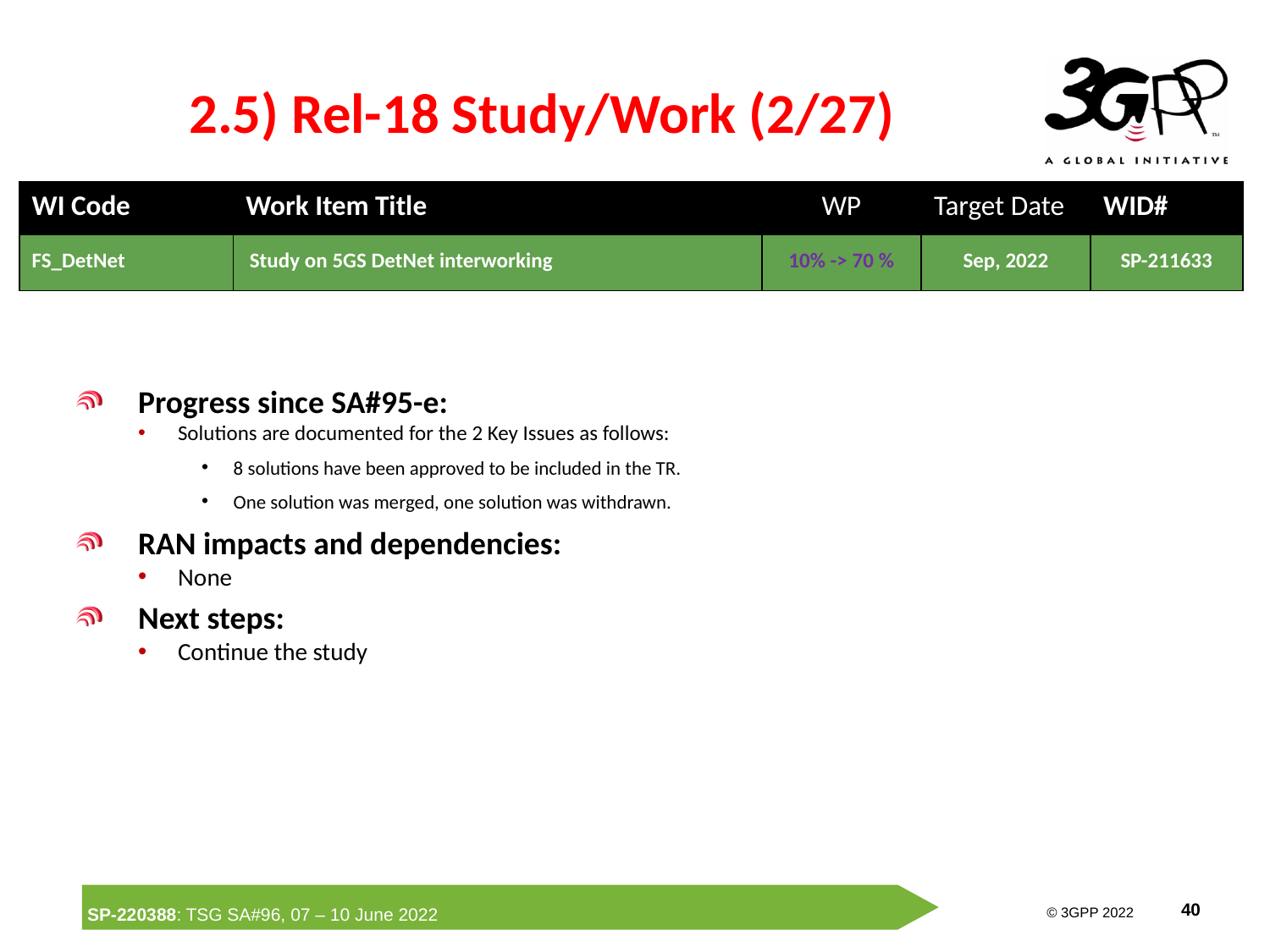

# 2.5) Rel-18 Study/Work (2/27)
| WI Code | Work Item Title | WP | Target Date | WID# |
| --- | --- | --- | --- | --- |
| FS\_DetNet | Study on 5GS DetNet interworking | 10% -> 70 % | Sep, 2022 | SP-211633 |
Progress since SA#95-e:
Solutions are documented for the 2 Key Issues as follows:
8 solutions have been approved to be included in the TR.
One solution was merged, one solution was withdrawn.
RAN impacts and dependencies:
None
Next steps:
Continue the study